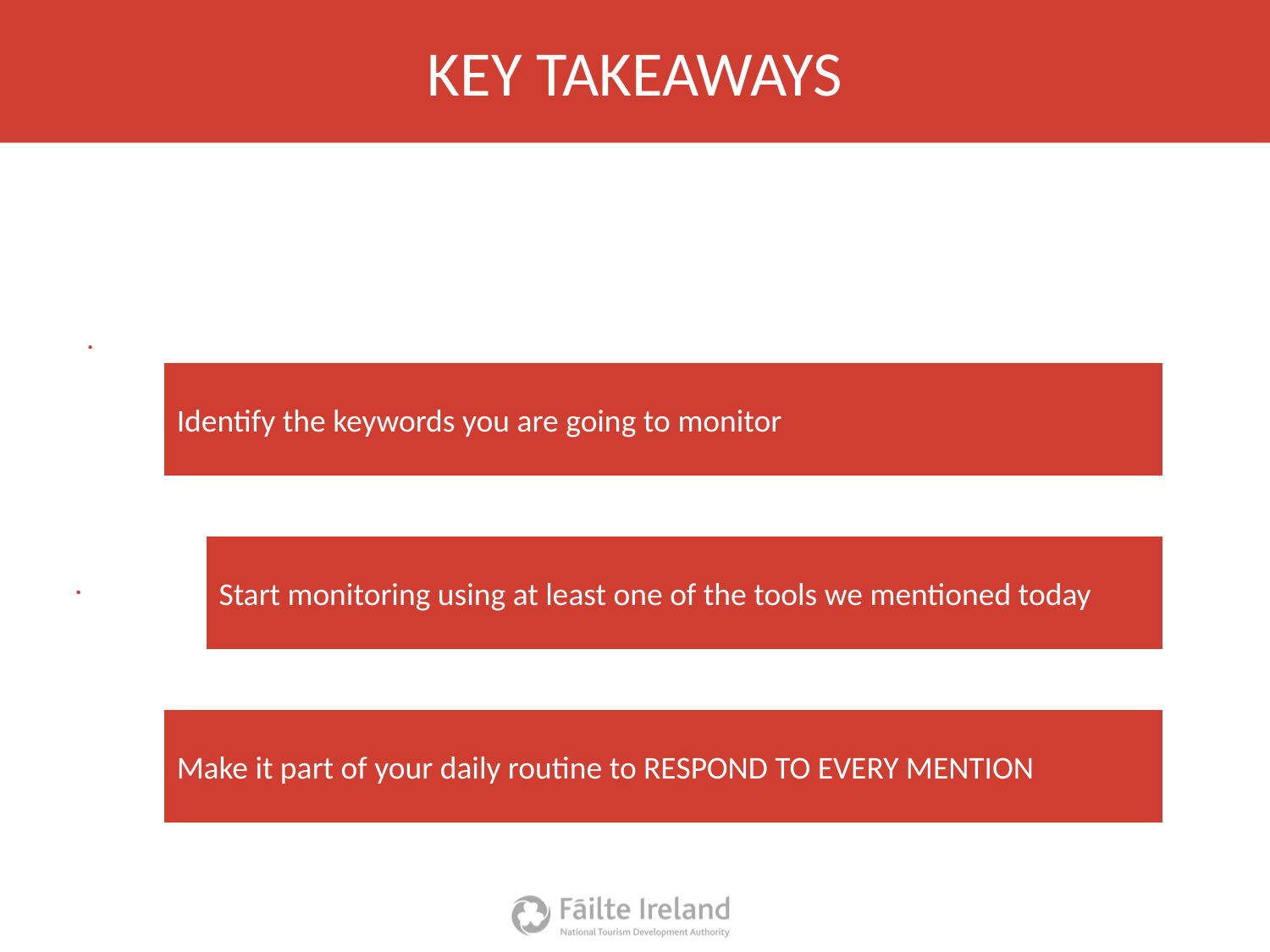

# Key Takeaways
Identify the keywords you are going to monitor
Start monitoring using at least one of the tools we mentioned today
Make it part of your daily routine to RESPOND TO EVERY MENTION